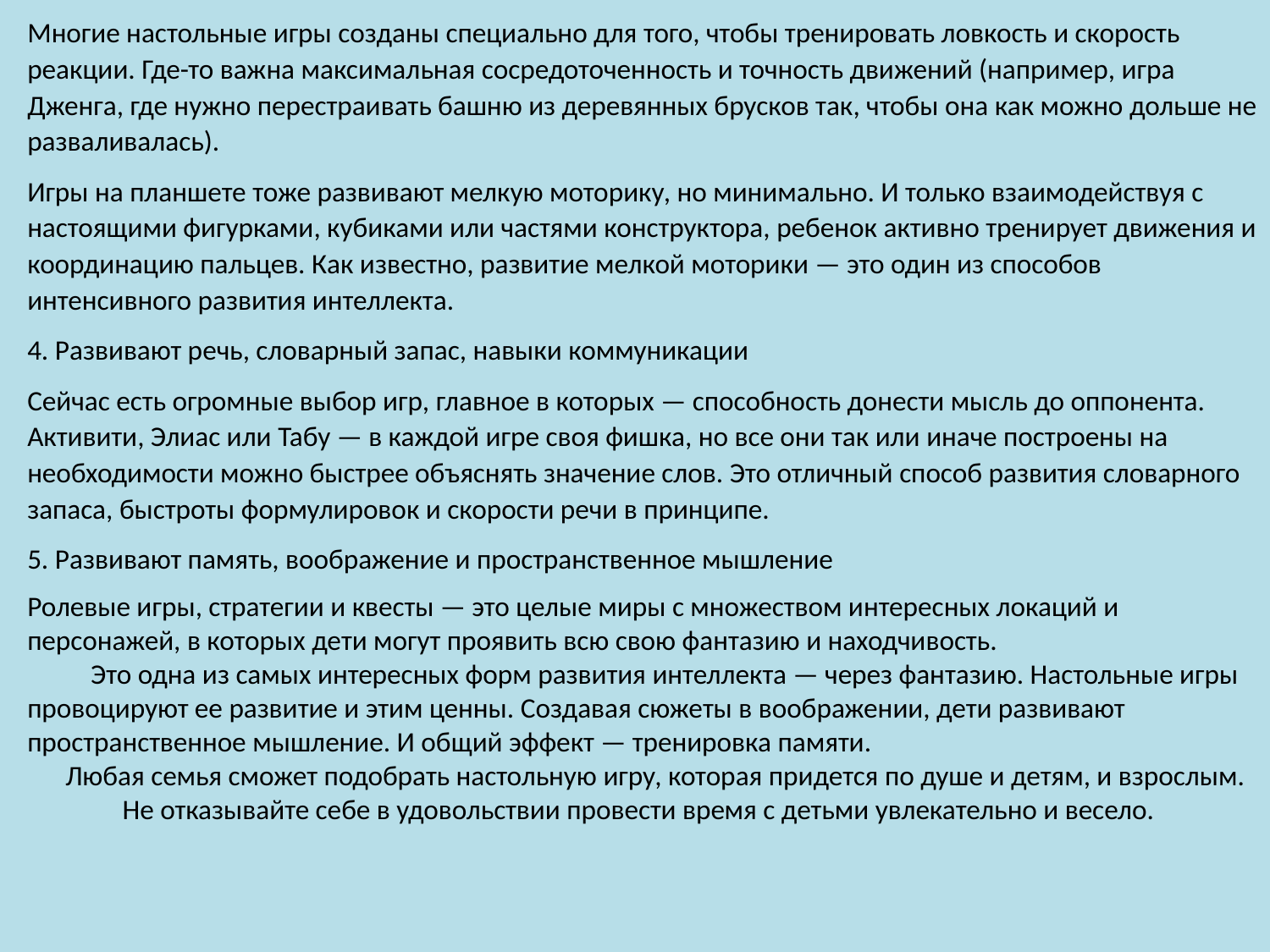

Многие настольные игры созданы специально для того, чтобы тренировать ловкость и скорость реакции. Где-то важна максимальная сосредоточенность и точность движений (например, игра Дженга, где нужно перестраивать башню из деревянных брусков так, чтобы она как можно дольше не разваливалась).
Игры на планшете тоже развивают мелкую моторику, но минимально. И только взаимодействуя с настоящими фигурками, кубиками или частями конструктора, ребенок активно тренирует движения и координацию пальцев. Как известно, развитие мелкой моторики — это один из способов интенсивного развития интеллекта.
4. Развивают речь, словарный запас, навыки коммуникации
Сейчас есть огромные выбор игр, главное в которых — способность донести мысль до оппонента. Активити, Элиас или Табу — в каждой игре своя фишка, но все они так или иначе построены на необходимости можно быстрее объяснять значение слов. Это отличный способ развития словарного запаса, быстроты формулировок и скорости речи в принципе.
5. Развивают память, воображение и пространственное мышление
Ролевые игры, стратегии и квесты — это целые миры с множеством интересных локаций и персонажей, в которых дети могут проявить всю свою фантазию и находчивость.                                                    Это одна из самых интересных форм развития интеллекта — через фантазию. Настольные игры провоцируют ее развитие и этим ценны. Создавая сюжеты в воображении, дети развивают пространственное мышление. И общий эффект — тренировка памяти.                                                                    Любая семья сможет подобрать настольную игру, которая придется по душе и детям, и взрослым.                  Не отказывайте себе в удовольствии провести время с детьми увлекательно и весело.